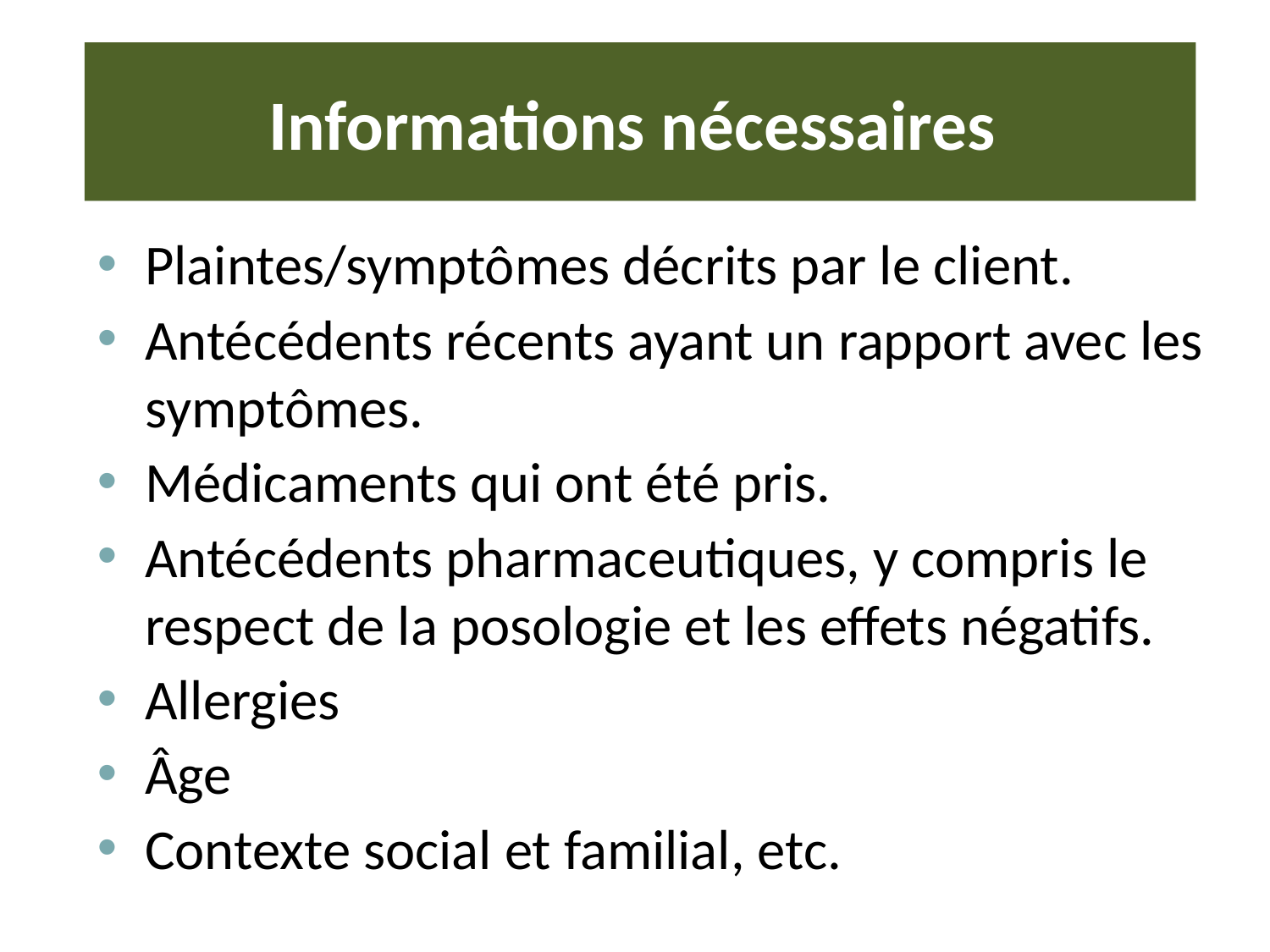

# Informations nécessaires
Plaintes/symptômes décrits par le client.
Antécédents récents ayant un rapport avec les symptômes.
Médicaments qui ont été pris.
Antécédents pharmaceutiques, y compris le respect de la posologie et les effets négatifs.
Allergies
Âge
Contexte social et familial, etc.